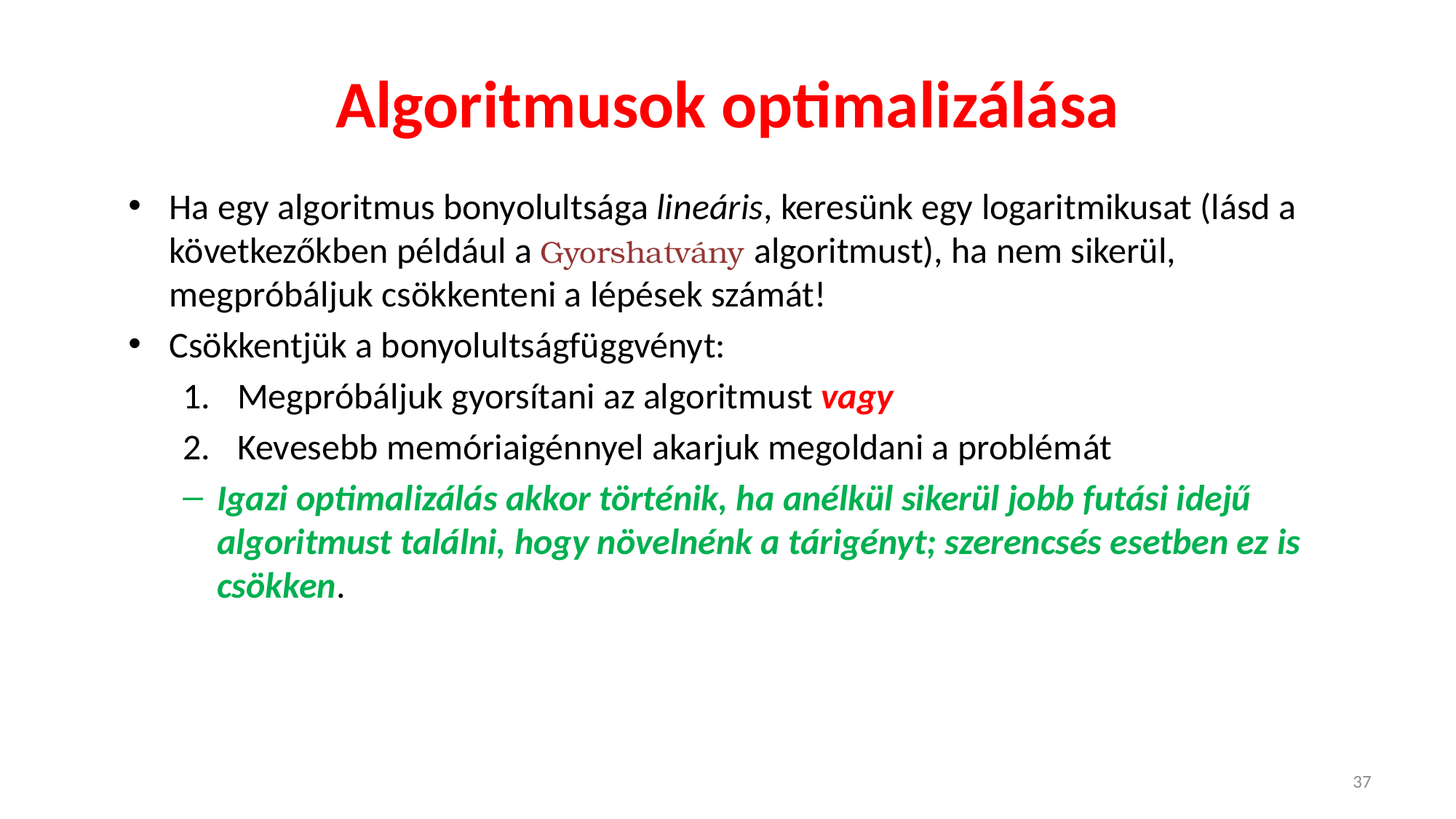

# Algoritmusok optimalizálása
Ha egy algoritmus bonyolultsága lineáris, keresünk egy logaritmikusat (lásd a következőkben például a Gyorshatvány algoritmust), ha nem sikerül, megpróbáljuk csökkenteni a lépések számát!
Csökkentjük a bonyolultságfüggvényt:
Megpróbáljuk gyorsítani az algoritmust vagy
Kevesebb memóriaigénnyel akarjuk megoldani a problémát
Igazi optimalizálás akkor történik, ha anélkül sikerül jobb futási idejű algoritmust találni, hogy növelnénk a tárigényt; szerencsés esetben ez is csökken.
37